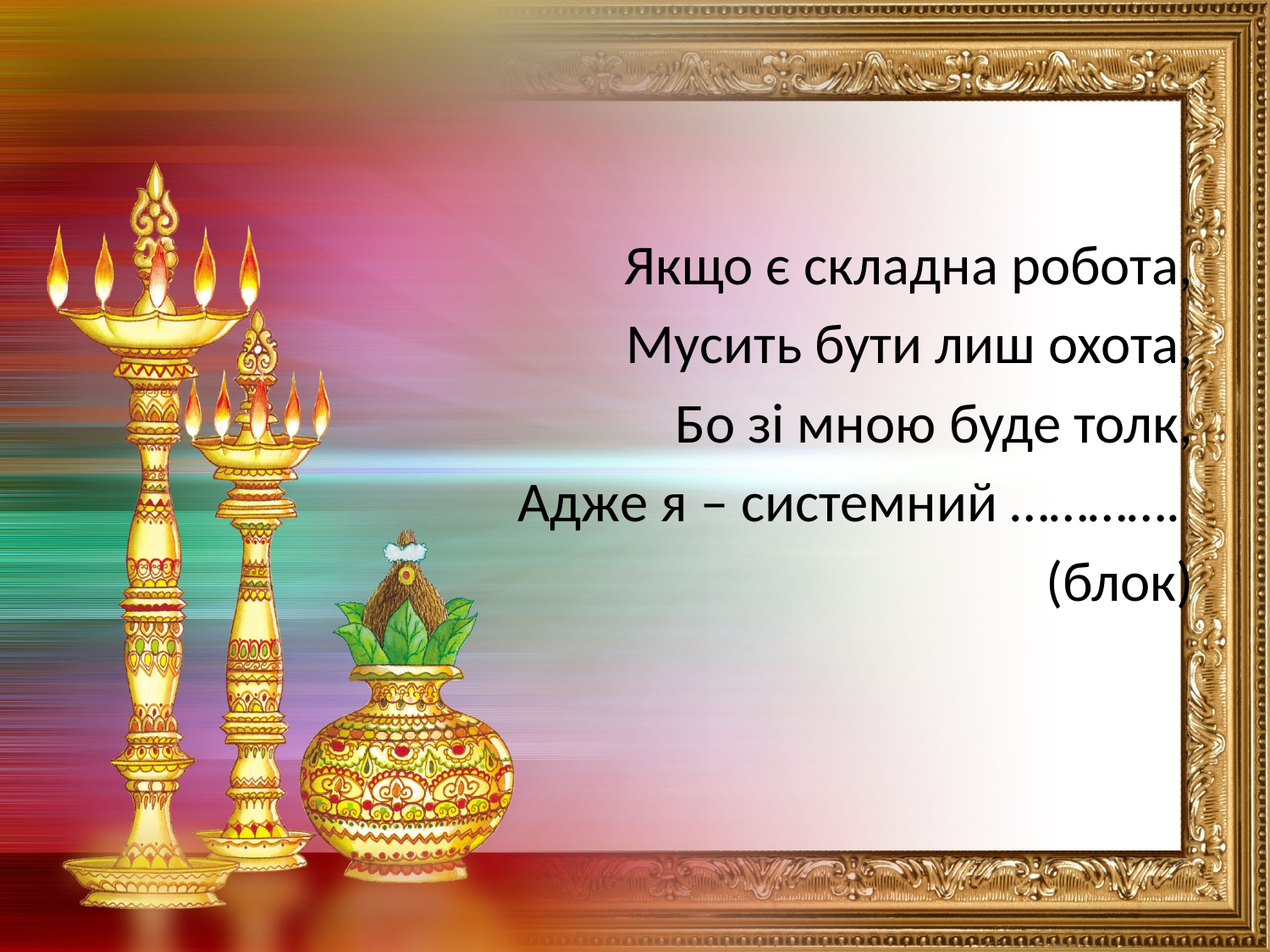

#
Якщо є складна робота,
Мусить бути лиш охота,
Бо зі мною буде толк,
Адже я – системний ………….
(блок)